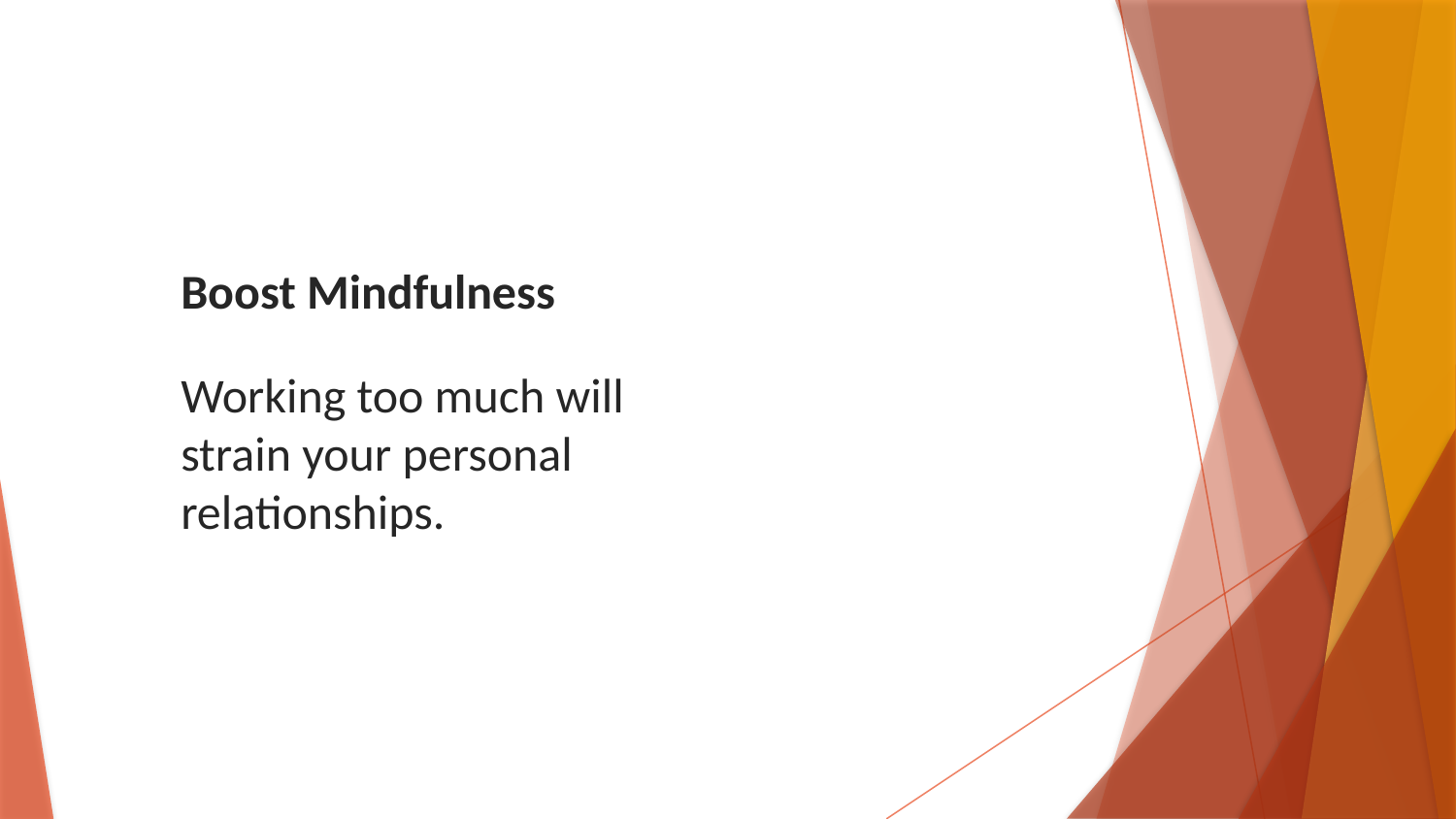

Boost Mindfulness
Working too much will strain your personal relationships.